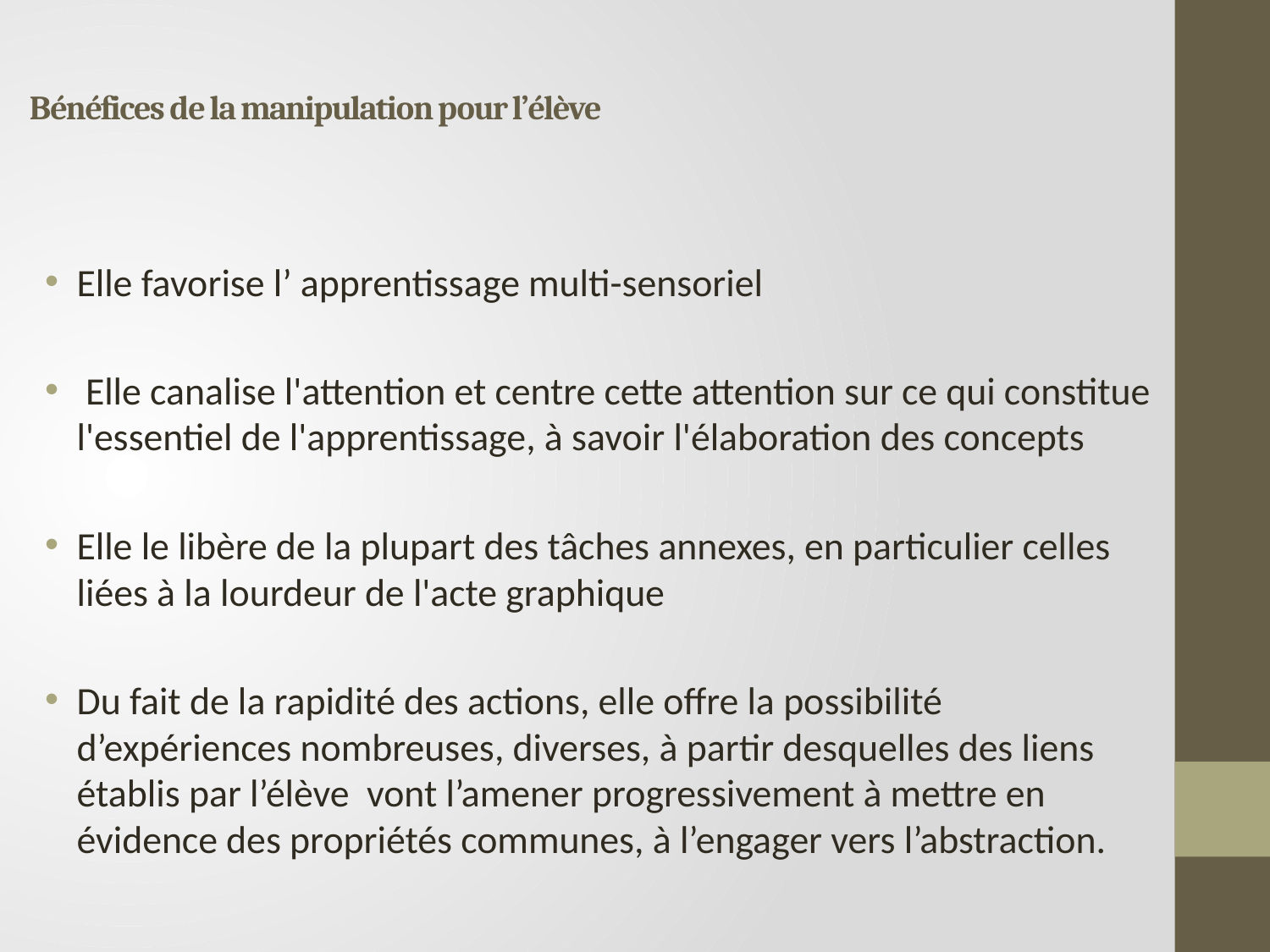

# Bénéfices de la manipulation pour l’élève

Elle favorise l’ apprentissage multi-sensoriel

 Elle canalise l'attention et centre cette attention sur ce qui constitue l'essentiel de l'apprentissage, à savoir l'élaboration des concepts

Elle le libère de la plupart des tâches annexes, en particulier celles liées à la lourdeur de l'acte graphique

Du fait de la rapidité des actions, elle offre la possibilité d’expériences nombreuses, diverses, à partir desquelles des liens établis par l’élève  vont l’amener progressivement à mettre en évidence des propriétés communes, à l’engager vers l’abstraction.